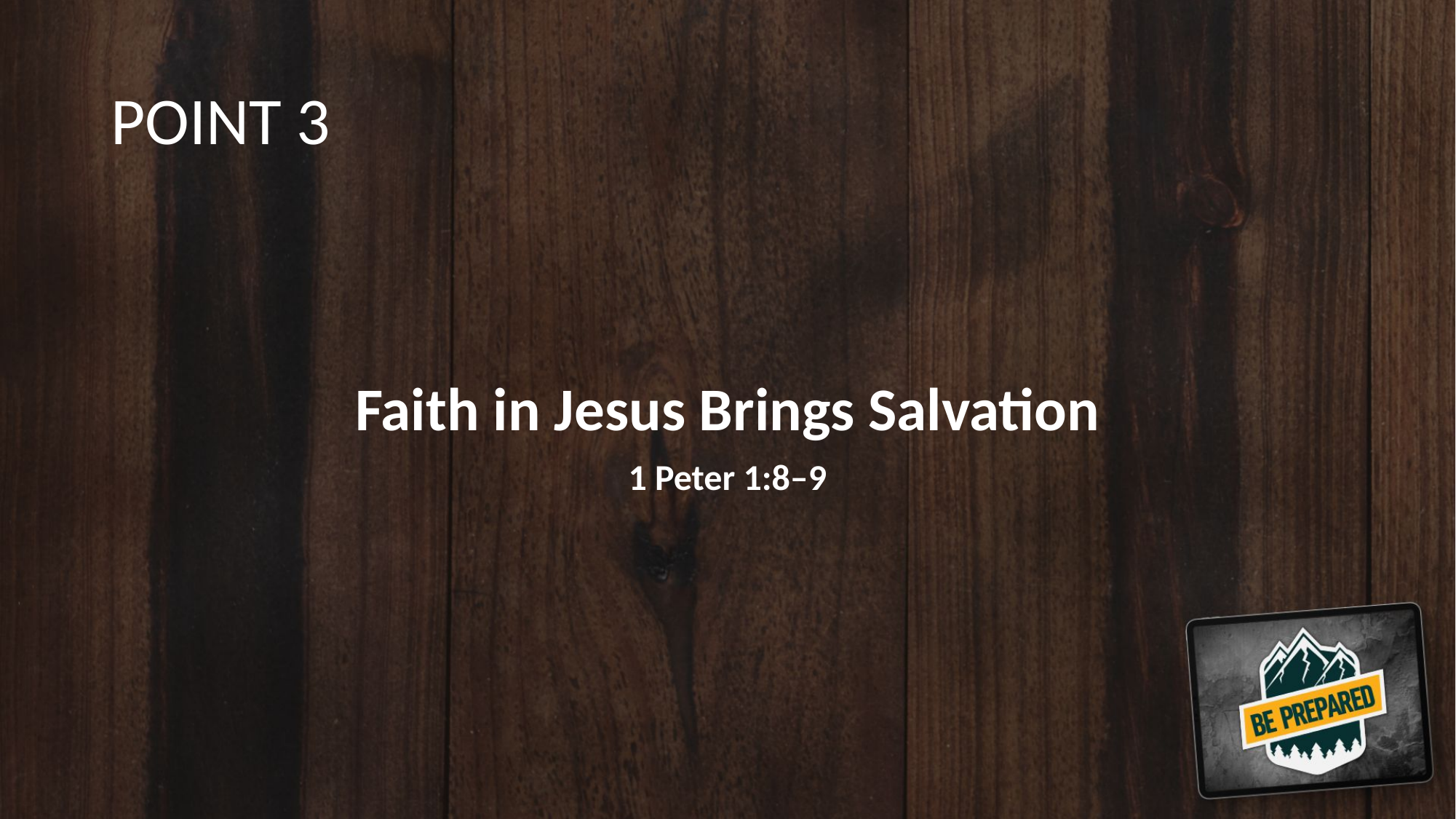

# POINT 3

Faith in Jesus Brings Salvation
1 Peter 1:8–9